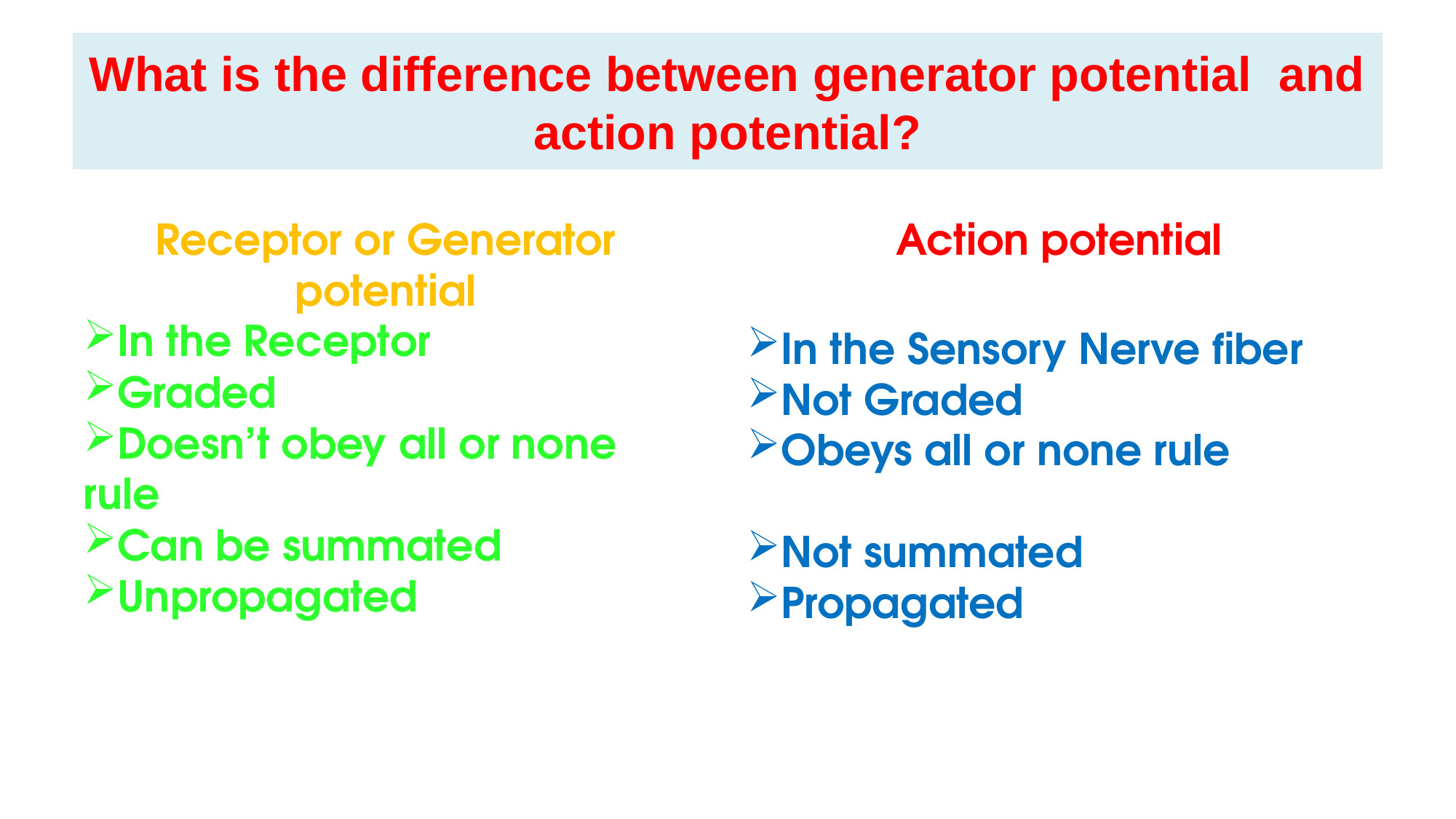

# What is the difference between generator potential  and action potential?

Receptor or Generator potential
In the Receptor
Graded
Doesn’t obey all or none rule
Can be summated
Unpropagated
Action potential

In the Sensory Nerve fiber
Not Graded
Obeys all or none rule

Not summated
Propagated